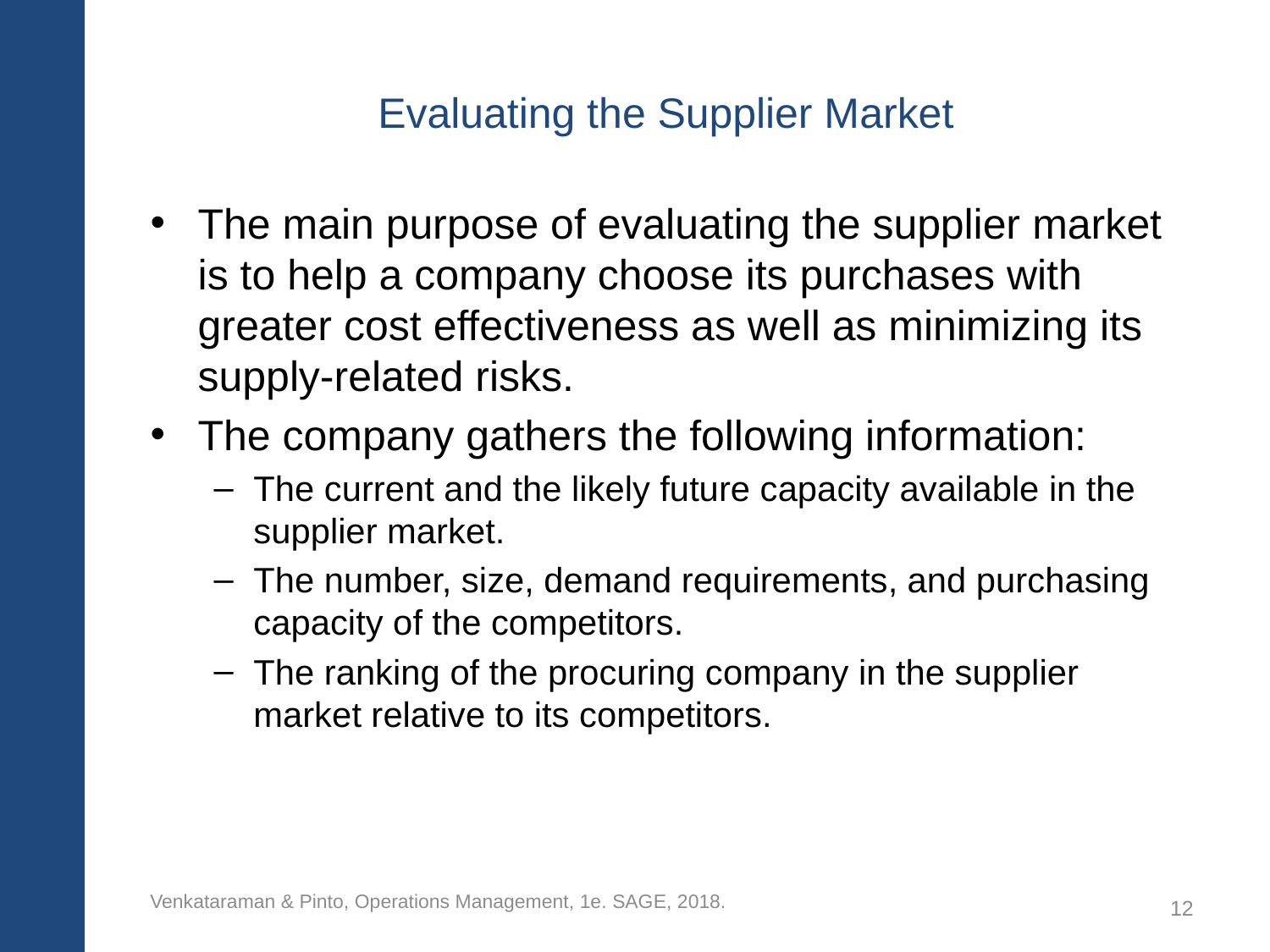

# Evaluating the Supplier Market
The main purpose of evaluating the supplier market is to help a company choose its purchases with greater cost effectiveness as well as minimizing its supply-related risks.
The company gathers the following information:
The current and the likely future capacity available in the supplier market.
The number, size, demand requirements, and purchasing capacity of the competitors.
The ranking of the procuring company in the supplier market relative to its competitors.
Venkataraman & Pinto, Operations Management, 1e. SAGE, 2018.
12